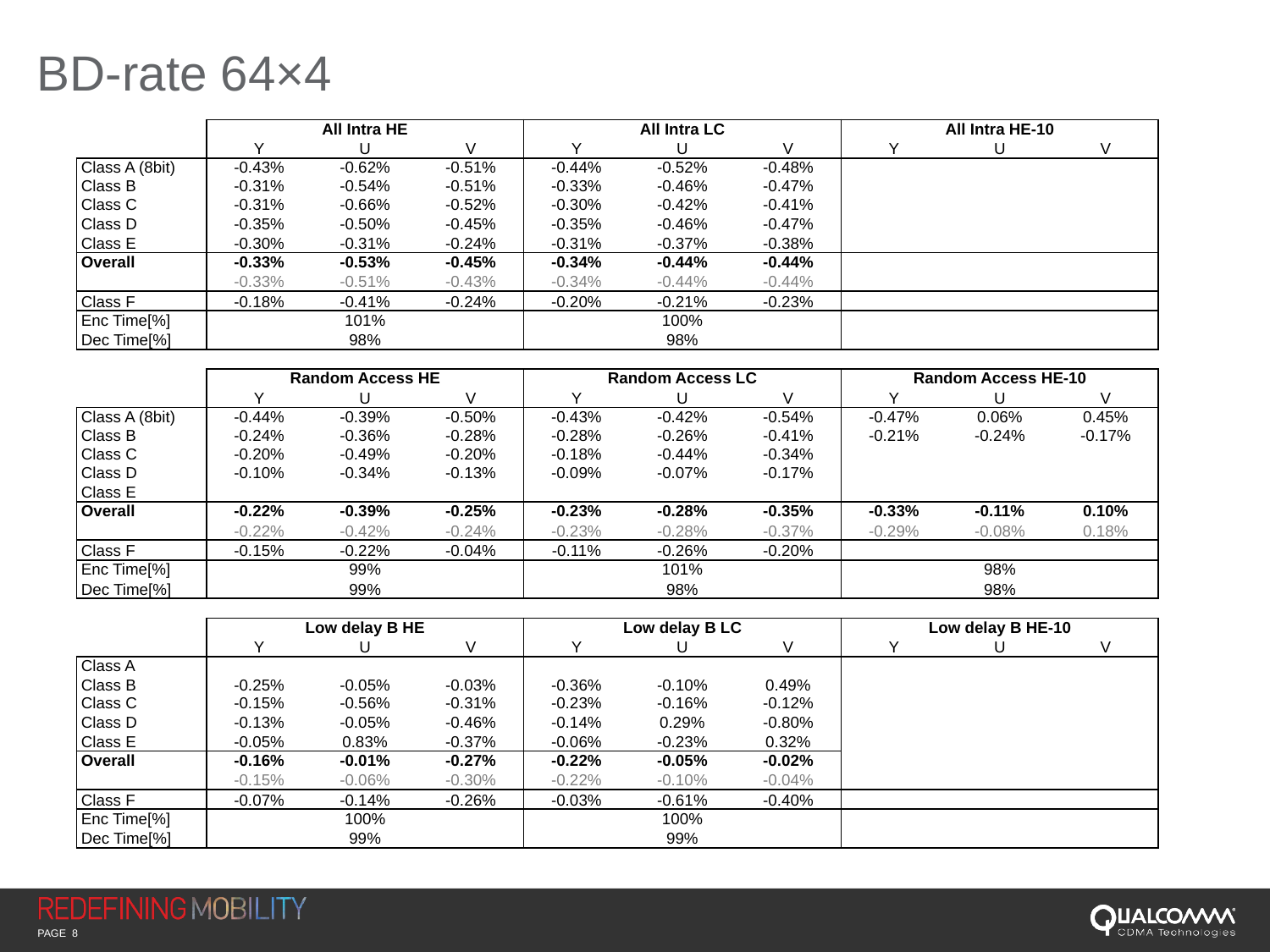

# BD-rate 64×4
|  | All Intra HE |  |  | All Intra LC |  |  | All Intra HE-10 |  |  |
| --- | --- | --- | --- | --- | --- | --- | --- | --- | --- |
|  | Y | U | V | Y | U | V | Y | U | V |
| Class A (8bit) | -0.43% | -0.62% | -0.51% | -0.44% | -0.52% | -0.48% |  |  |  |
| Class B | -0.31% | -0.54% | -0.51% | -0.33% | -0.46% | -0.47% |  |  |  |
| Class C | -0.31% | -0.66% | -0.52% | -0.30% | -0.42% | -0.41% |  |  |  |
| Class D | -0.35% | -0.50% | -0.45% | -0.35% | -0.46% | -0.47% |  |  |  |
| Class E | -0.30% | -0.31% | -0.24% | -0.31% | -0.37% | -0.38% |  |  |  |
| Overall | -0.33% | -0.53% | -0.45% | -0.34% | -0.44% | -0.44% |  |  |  |
|  | -0.33% | -0.51% | -0.43% | -0.34% | -0.44% | -0.44% |  |  |  |
| Class F | -0.18% | -0.41% | -0.24% | -0.20% | -0.21% | -0.23% |  |  |  |
| Enc Time[%] | 101% |  |  | 100% |  |  |  |  |  |
| Dec Time[%] | 98% |  |  | 98% |  |  |  |  |  |
|  |  |  |  |  |  |  |  |  |  |
|  | Random Access HE |  |  | Random Access LC |  |  | Random Access HE-10 |  |  |
|  | Y | U | V | Y | U | V | Y | U | V |
| Class A (8bit) | -0.44% | -0.39% | -0.50% | -0.43% | -0.42% | -0.54% | -0.47% | 0.06% | 0.45% |
| Class B | -0.24% | -0.36% | -0.28% | -0.28% | -0.26% | -0.41% | -0.21% | -0.24% | -0.17% |
| Class C | -0.20% | -0.49% | -0.20% | -0.18% | -0.44% | -0.34% |  |  |  |
| Class D | -0.10% | -0.34% | -0.13% | -0.09% | -0.07% | -0.17% |  |  |  |
| Class E |  |  |  |  |  |  |  |  |  |
| Overall | -0.22% | -0.39% | -0.25% | -0.23% | -0.28% | -0.35% | -0.33% | -0.11% | 0.10% |
|  | -0.22% | -0.42% | -0.24% | -0.23% | -0.28% | -0.37% | -0.29% | -0.08% | 0.18% |
| Class F | -0.15% | -0.22% | -0.04% | -0.11% | -0.26% | -0.20% |  |  |  |
| Enc Time[%] | 99% |  |  | 101% |  |  | 98% |  |  |
| Dec Time[%] | 99% |  |  | 98% |  |  | 98% |  |  |
|  |  |  |  |  |  |  |  |  |  |
|  | Low delay B HE |  |  | Low delay B LC |  |  | Low delay B HE-10 |  |  |
|  | Y | U | V | Y | U | V | Y | U | V |
| Class A |  |  |  |  |  |  |  |  |  |
| Class B | -0.25% | -0.05% | -0.03% | -0.36% | -0.10% | 0.49% |  |  |  |
| Class C | -0.15% | -0.56% | -0.31% | -0.23% | -0.16% | -0.12% |  |  |  |
| Class D | -0.13% | -0.05% | -0.46% | -0.14% | 0.29% | -0.80% |  |  |  |
| Class E | -0.05% | 0.83% | -0.37% | -0.06% | -0.23% | 0.32% |  |  |  |
| Overall | -0.16% | -0.01% | -0.27% | -0.22% | -0.05% | -0.02% |  |  |  |
|  | -0.15% | -0.06% | -0.30% | -0.22% | -0.10% | -0.04% |  |  |  |
| Class F | -0.07% | -0.14% | -0.26% | -0.03% | -0.61% | -0.40% |  |  |  |
| Enc Time[%] | 100% |  |  | 100% |  |  |  |  |  |
| Dec Time[%] | 99% |  |  | 99% |  |  |  |  |  |